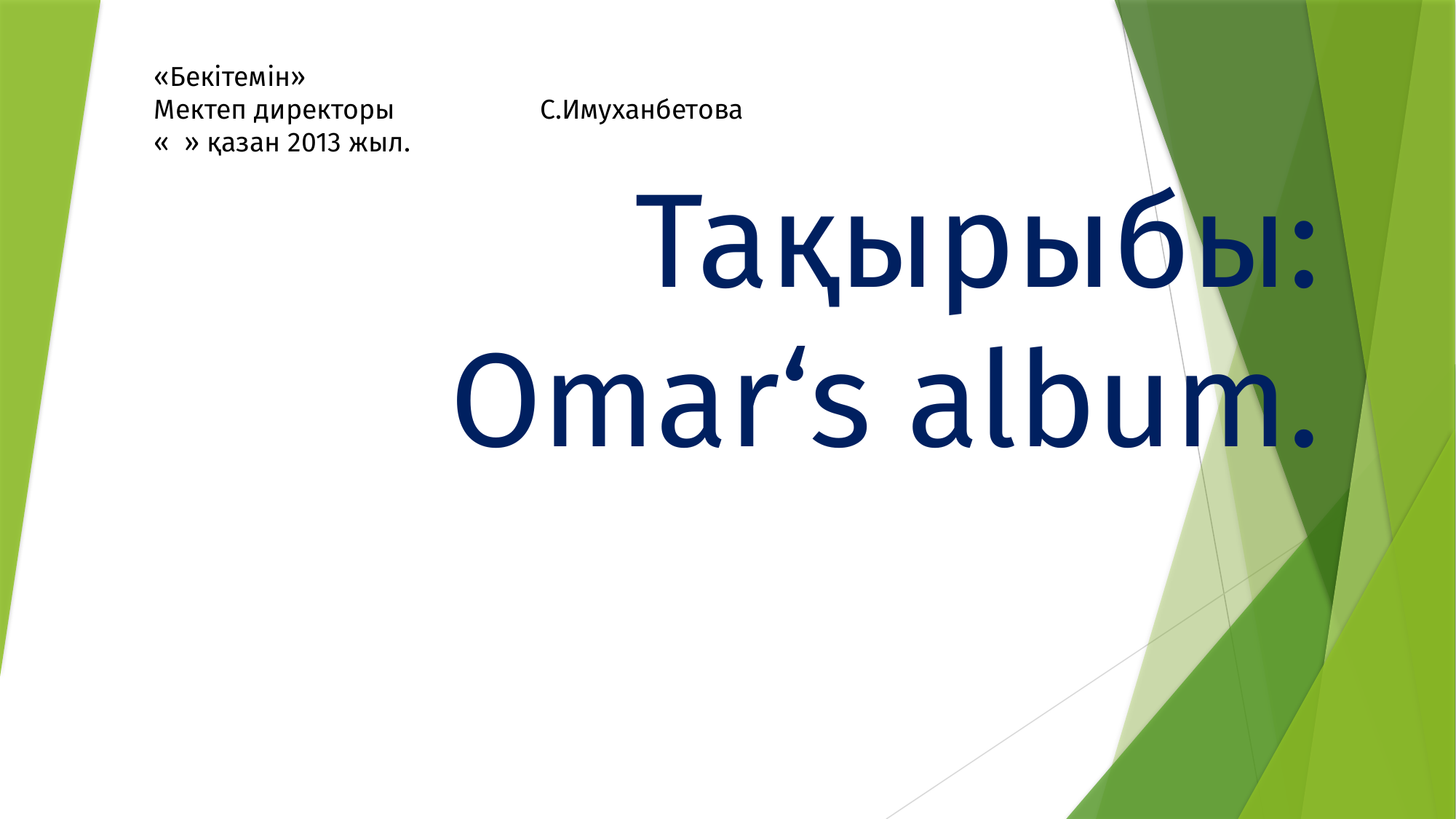

«Бекітемін»
Мектеп директоры                    С.Имуханбетова
«  » қазан 2013 жыл.
# Тақырыбы: Omar‘s album.